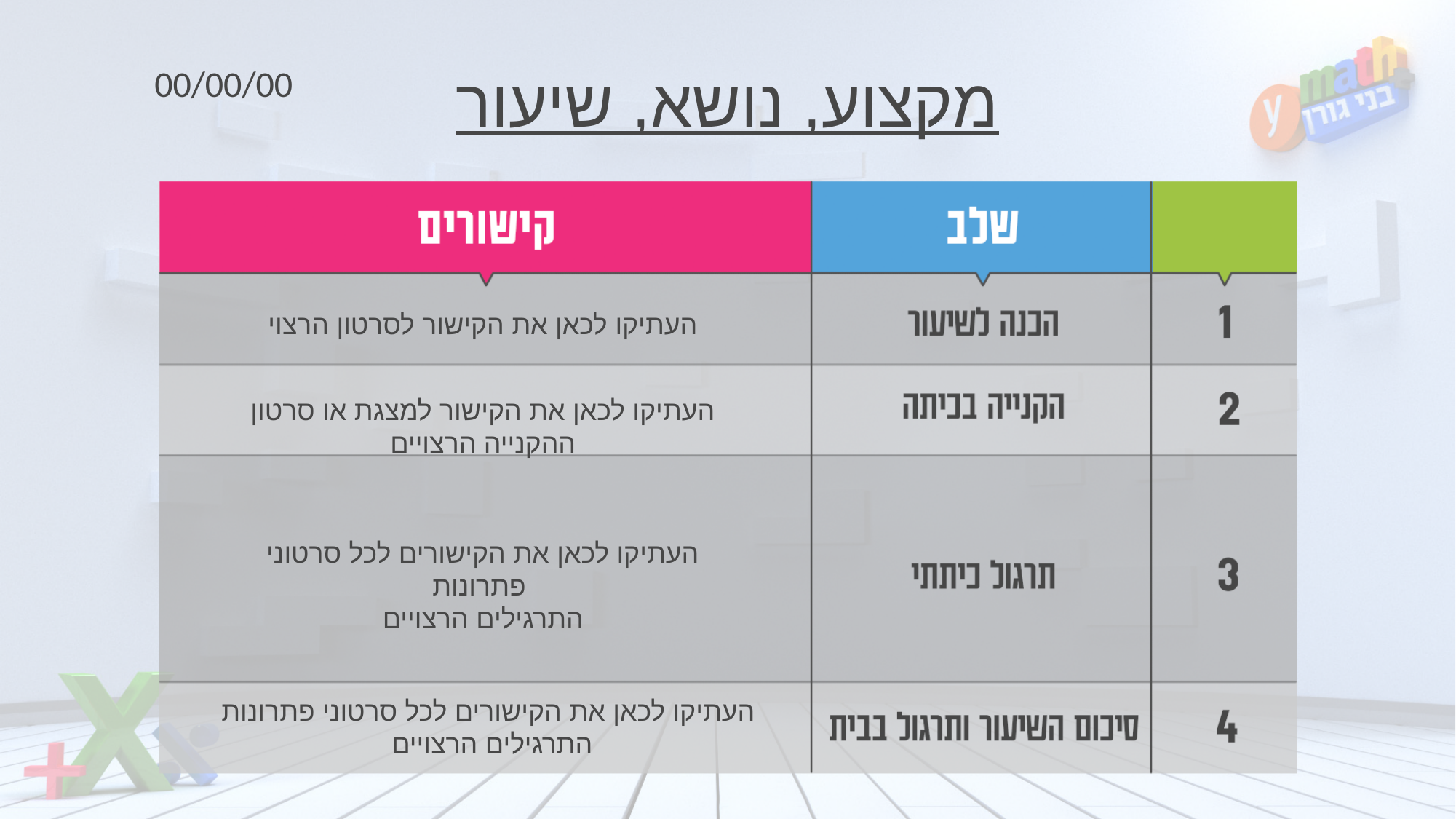

00/00/00
מקצוע, נושא, שיעור
העתיקו לכאן את הקישור לסרטון הרצוי
העתיקו לכאן את הקישור למצגת או סרטון ההקנייה הרצויים
העתיקו לכאן את הקישורים לכל סרטוני פתרונות
התרגילים הרצויים
העתיקו לכאן את הקישורים לכל סרטוני פתרונות
 התרגילים הרצויים